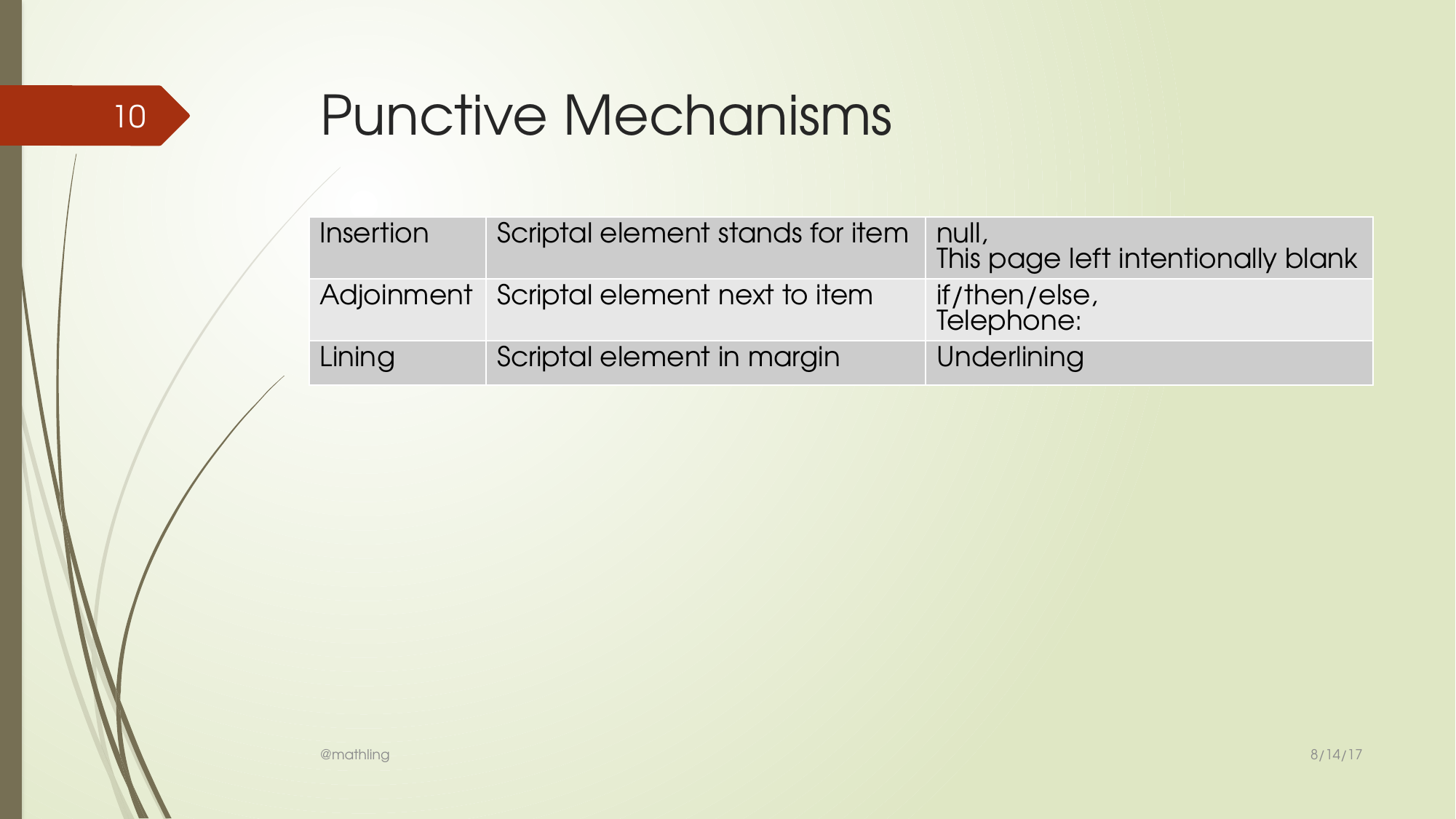

# Punctive Mechanisms
10
| Insertion | Scriptal element stands for item | null, This page left intentionally blank |
| --- | --- | --- |
| Adjoinment | Scriptal element next to item | if/then/else, Telephone: |
| Lining | Scriptal element in margin | Underlining |
8/14/17
@mathling